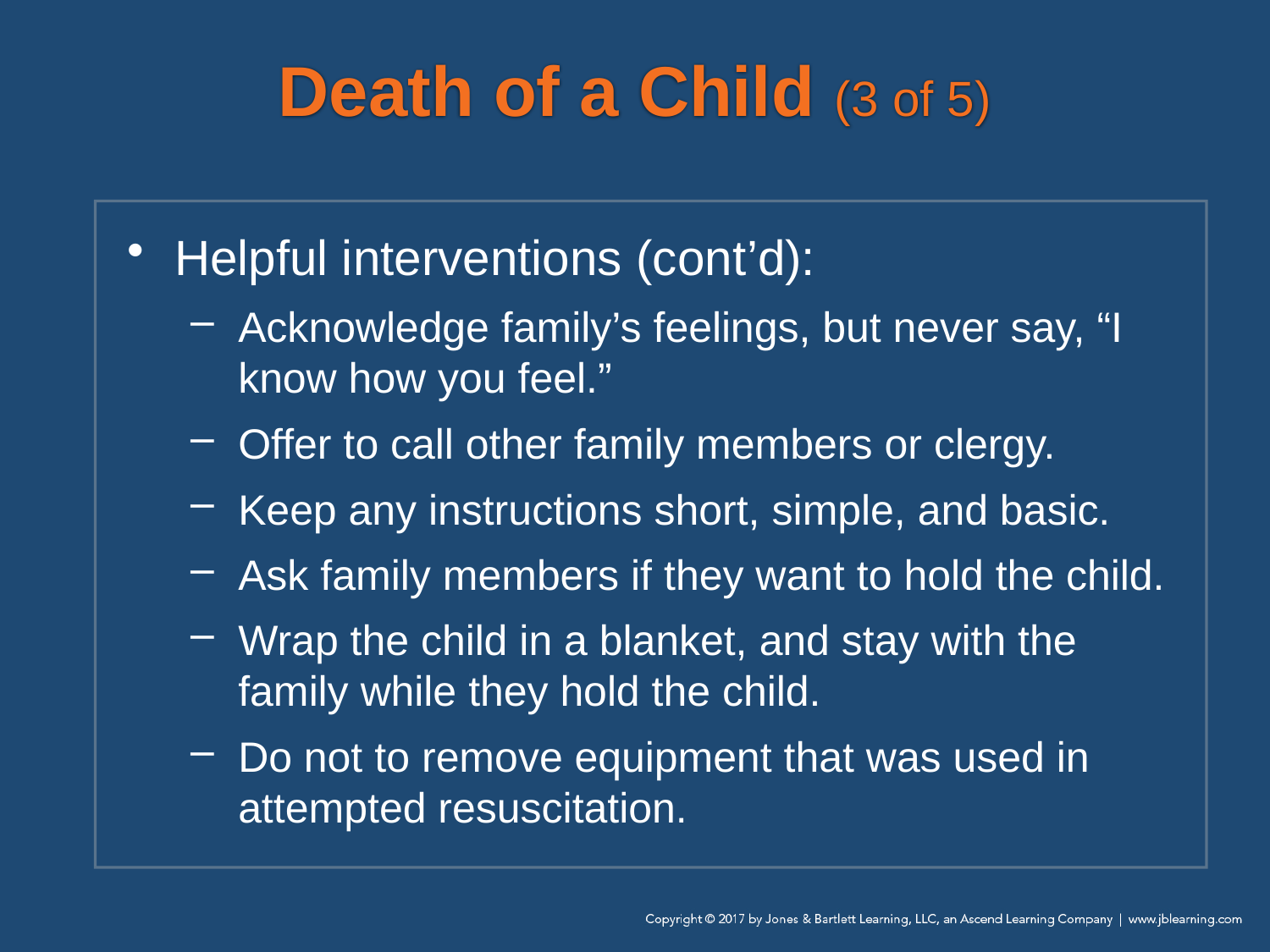

# Death of a Child (3 of 5)
Helpful interventions (cont’d):
Acknowledge family’s feelings, but never say, “I know how you feel.”
Offer to call other family members or clergy.
Keep any instructions short, simple, and basic.
Ask family members if they want to hold the child.
Wrap the child in a blanket, and stay with the family while they hold the child.
Do not to remove equipment that was used in attempted resuscitation.